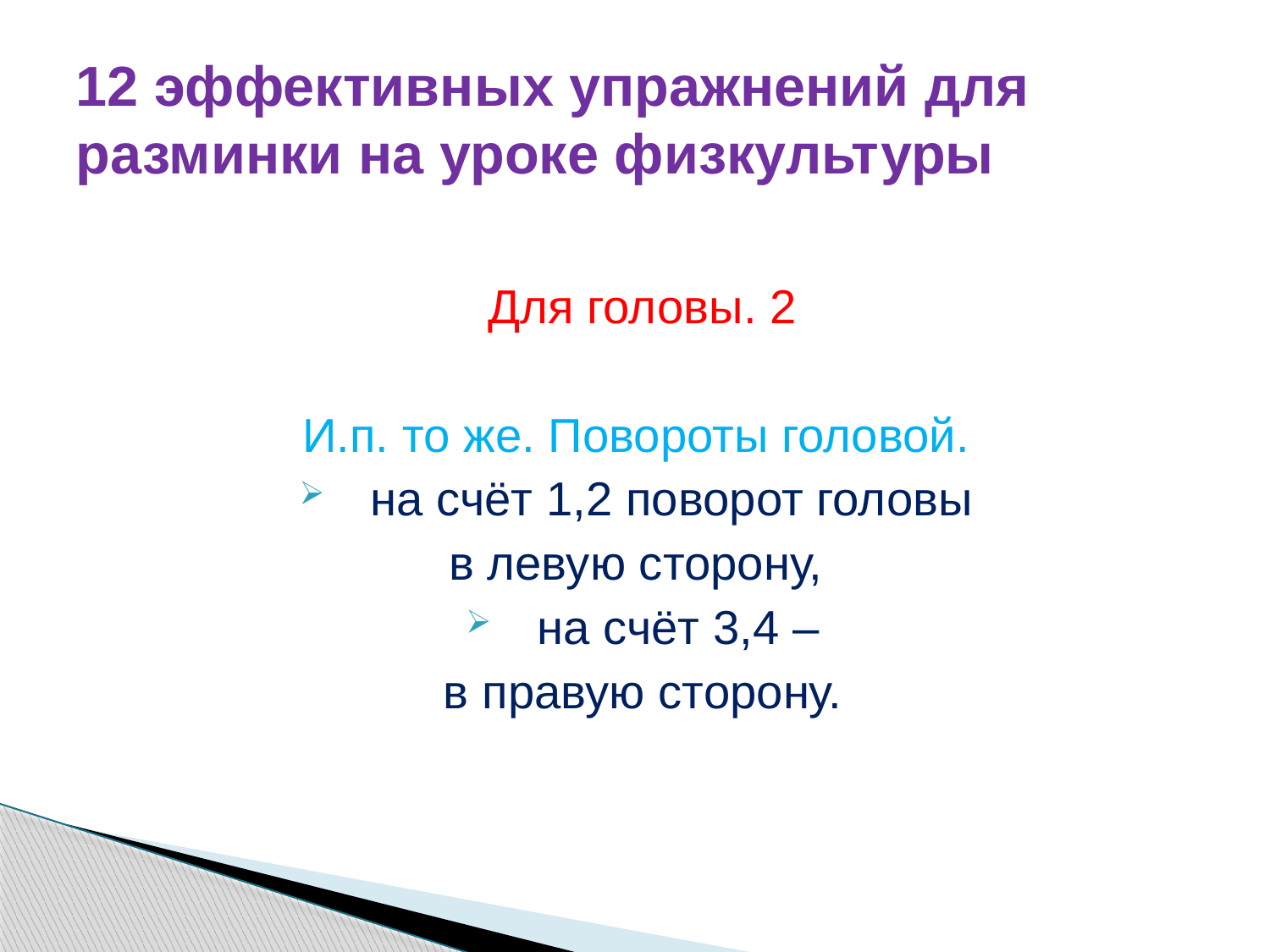

# 12 эффективных упражнений для разминки на уроке физкультуры

Для головы. 2

И.п. то же. Повороты головой.
на счёт 1,2 поворот головы
в левую сторону,
на счёт 3,4 –
в правую сторону.